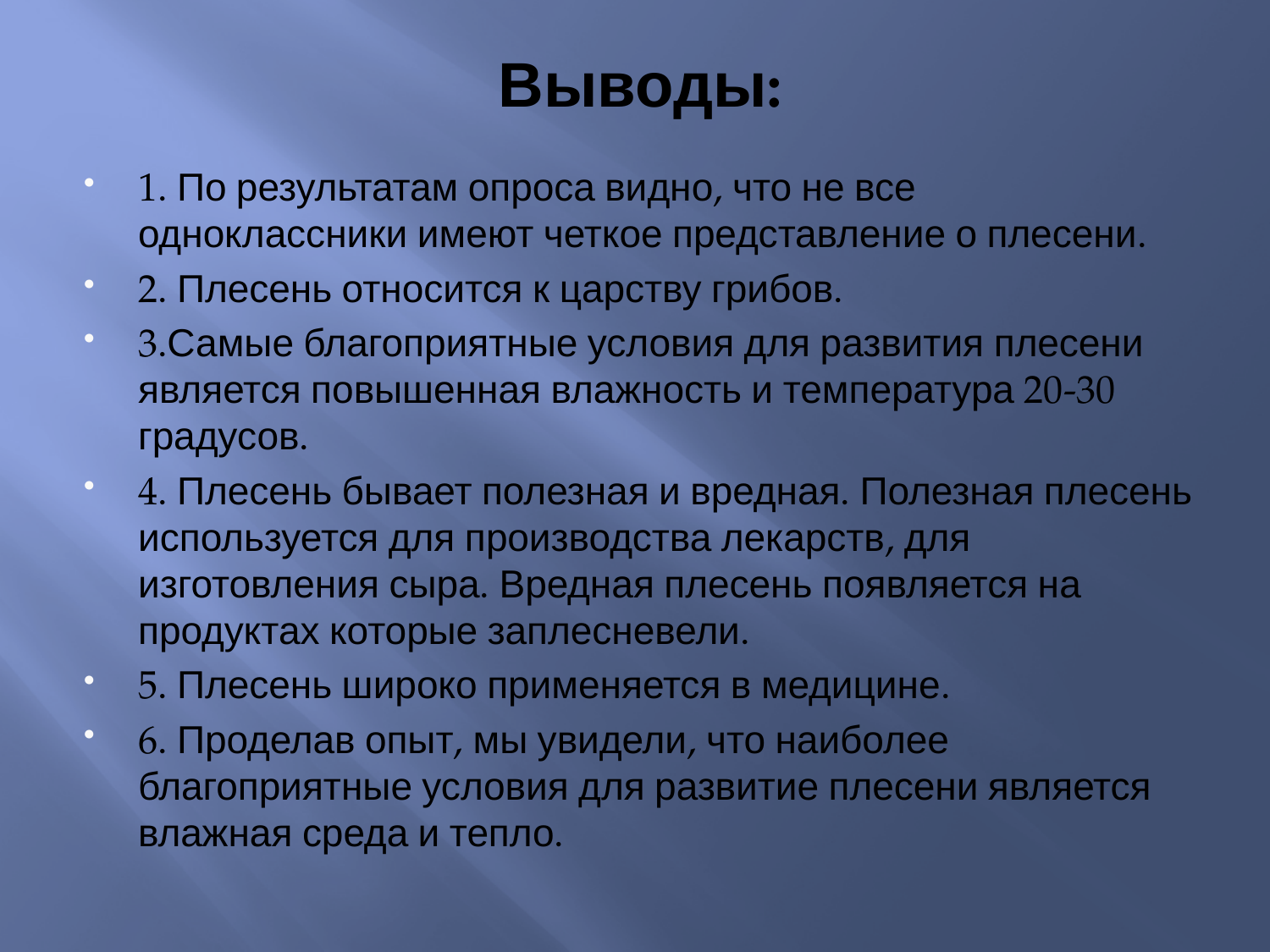

# Выводы:
1. По результатам опроса видно, что не все одноклассники имеют четкое представление о плесени.
2. Плесень относится к царству грибов.
3.Самые благоприятные условия для развития плесени является повышенная влажность и температура 20-30 градусов.
4. Плесень бывает полезная и вредная. Полезная плесень используется для производства лекарств, для изготовления сыра. Вредная плесень появляется на продуктах которые заплесневели.
5. Плесень широко применяется в медицине.
6. Проделав опыт, мы увидели, что наиболее благоприятные условия для развитие плесени является влажная среда и тепло.